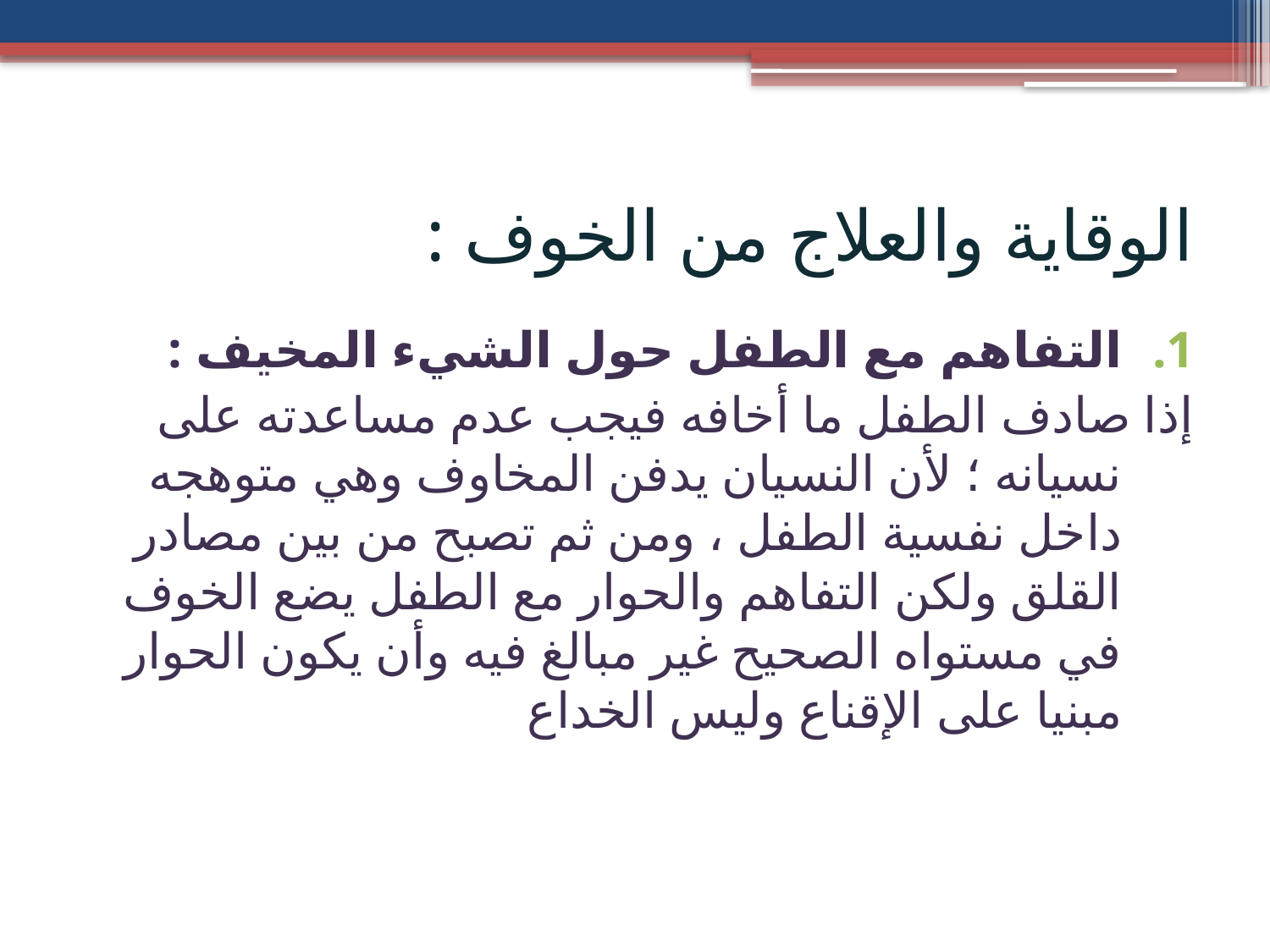

# الوقاية والعلاج من الخوف :
التفاهم مع الطفل حول الشيء المخيف :
إذا صادف الطفل ما أخافه فيجب عدم مساعدته على نسيانه ؛ لأن النسيان يدفن المخاوف وهي متوهجه داخل نفسية الطفل ، ومن ثم تصبح من بين مصادر القلق ولكن التفاهم والحوار مع الطفل يضع الخوف في مستواه الصحيح غير مبالغ فيه وأن يكون الحوار مبنيا على الإقناع وليس الخداع